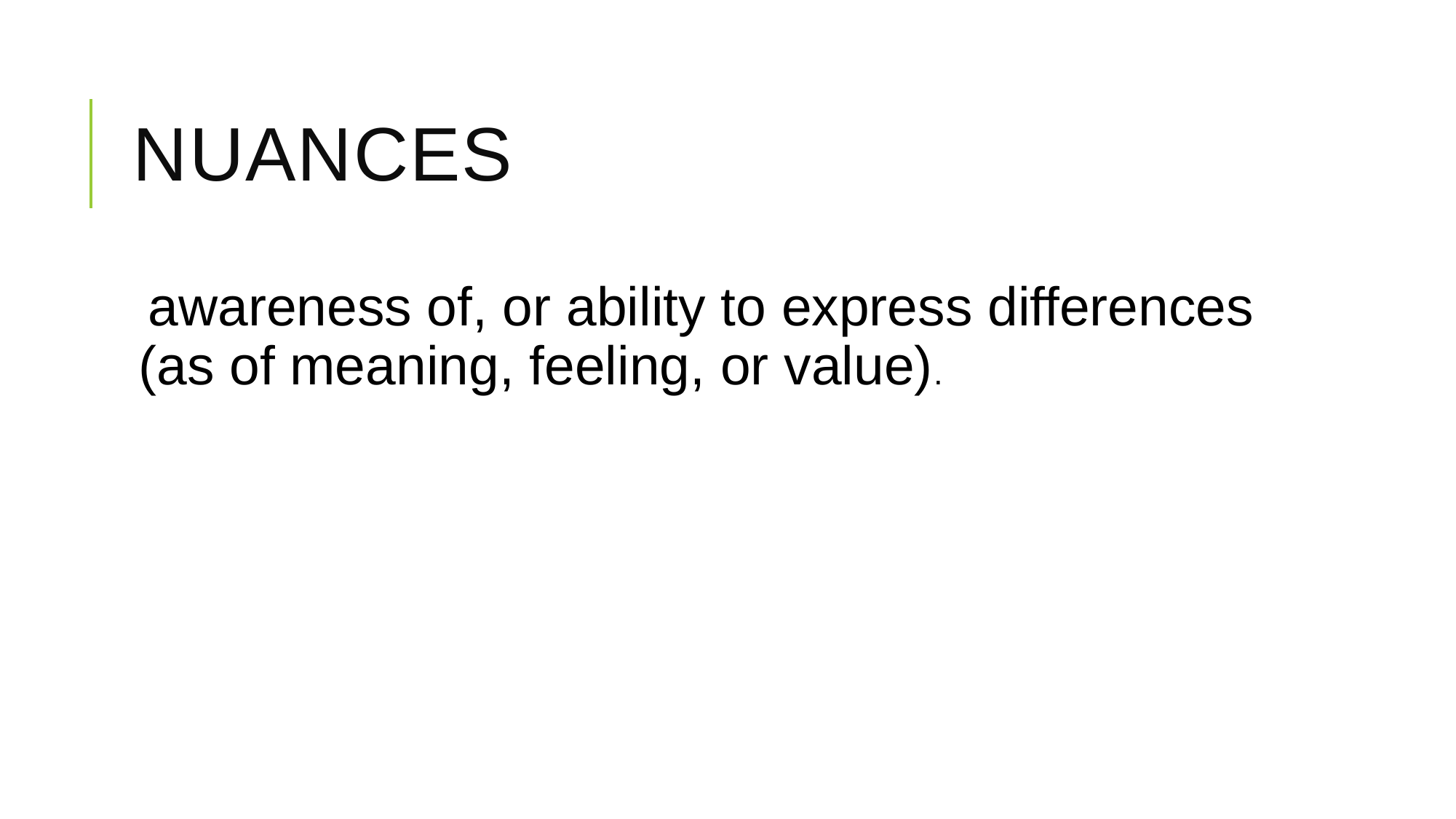

# nuances
 awareness of, or ability to express differences (as of meaning, feeling, or value).